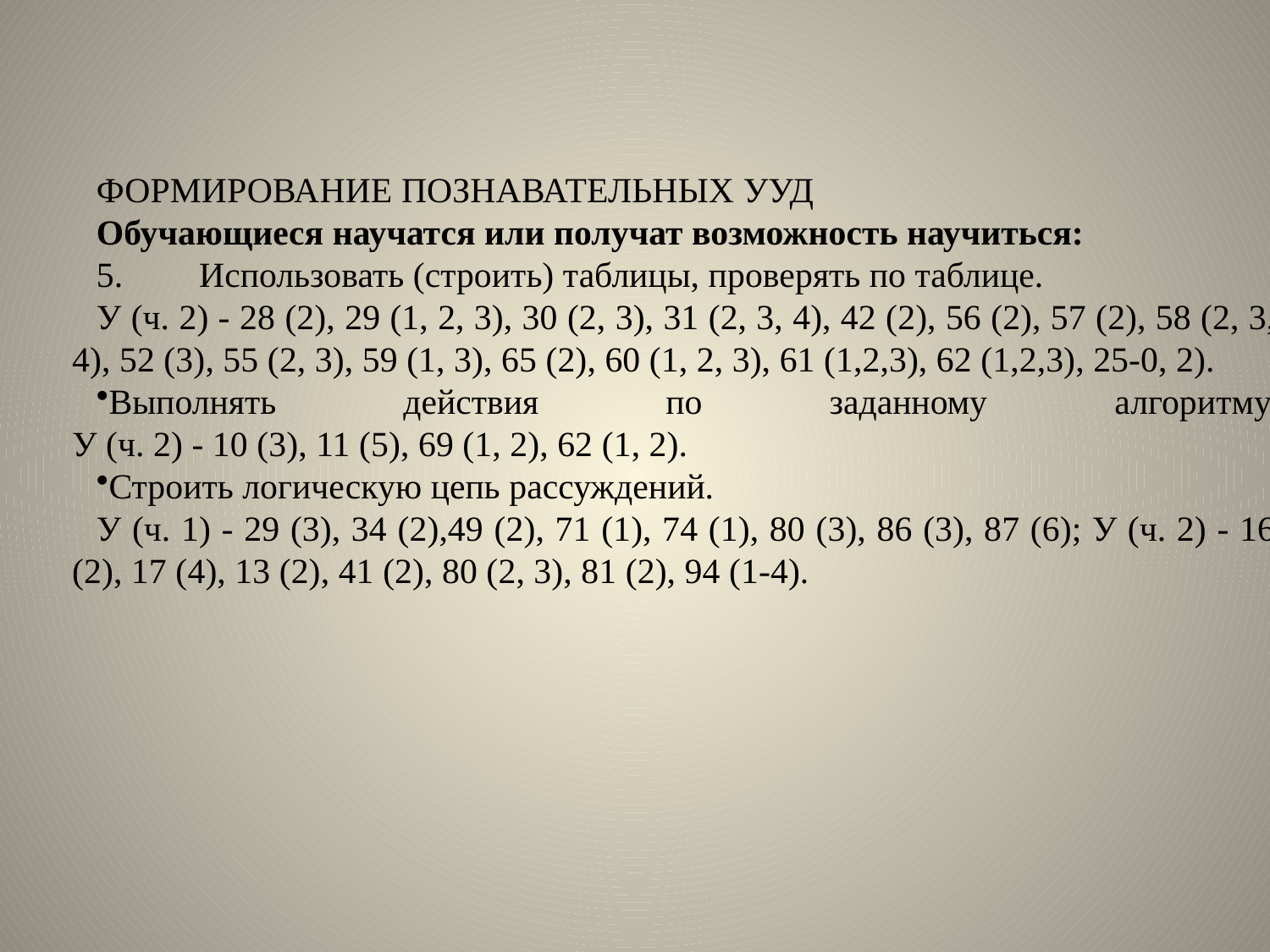

ФОРМИРОВАНИЕ ПОЗНАВАТЕЛЬНЫХ УУД
Обучающиеся научатся или получат возможность научиться:
5.	Использовать (строить) таблицы, проверять по таблице.
У (ч. 2) - 28 (2), 29 (1, 2, 3), 30 (2, 3), 31 (2, 3, 4), 42 (2), 56 (2), 57 (2), 58 (2, 3, 4), 52 (3), 55 (2, 3), 59 (1, 3), 65 (2), 60 (1, 2, 3), 61 (1,2,3), 62 (1,2,3), 25-0, 2).
Выполнять действия по заданному алгоритму.
У (ч. 2) - 10 (3), 11 (5), 69 (1, 2), 62 (1, 2).
Строить логическую цепь рассуждений.
У (ч. 1) - 29 (3), 34 (2),49 (2), 71 (1), 74 (1), 80 (3), 86 (3), 87 (6); У (ч. 2) - 16 (2), 17 (4), 13 (2), 41 (2), 80 (2, 3), 81 (2), 94 (1-4).